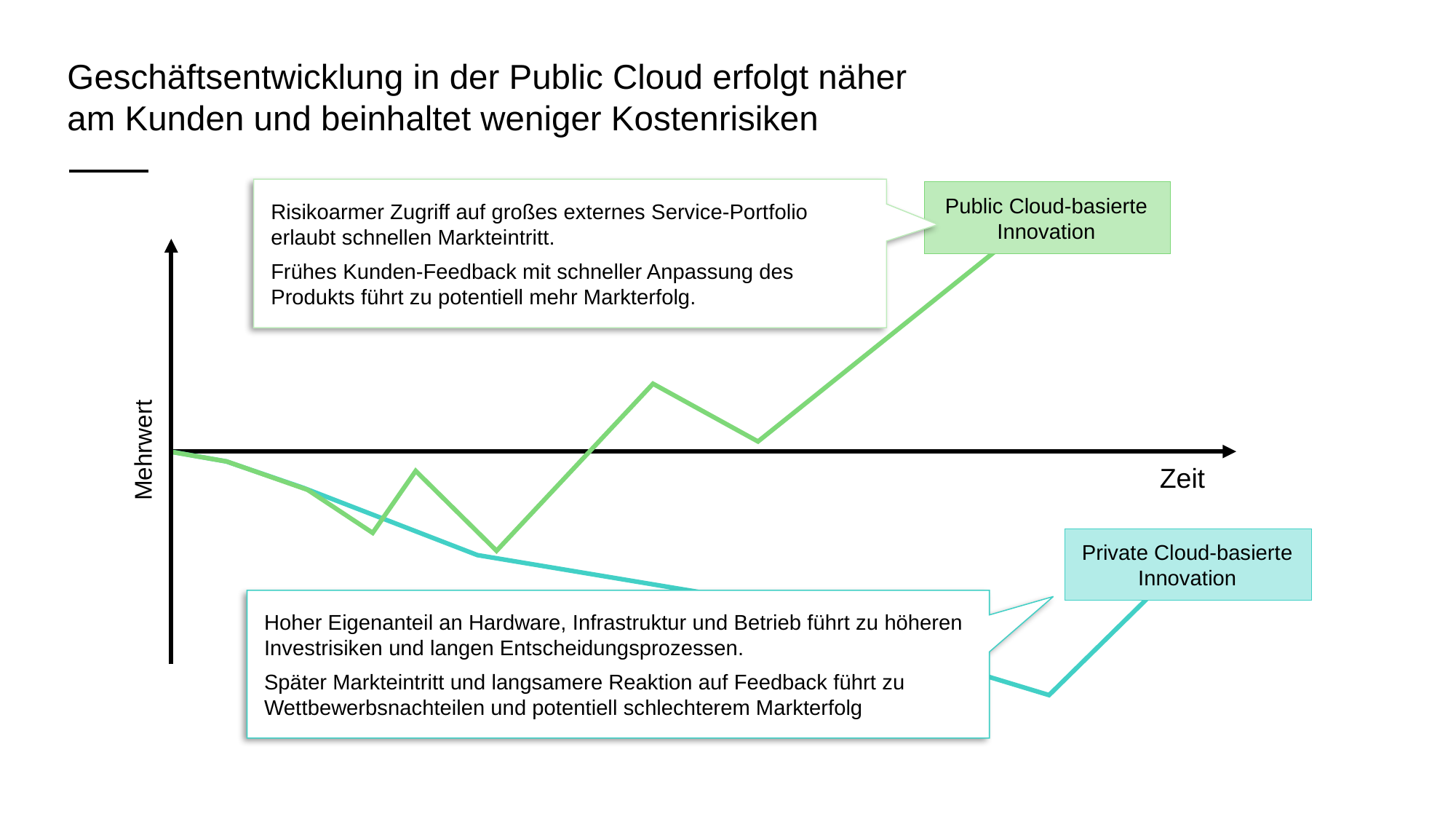

# Geschäftsentwicklung in der Public Cloud erfolgt näher am Kunden und beinhaltet weniger Kostenrisiken
Risikoarmer Zugriff auf großes externes Service-Portfolio erlaubt schnellen Markteintritt.
Frühes Kunden-Feedback mit schneller Anpassung des Produkts führt zu potentiell mehr Markterfolg.
Public Cloud-basierte Innovation

Mehrwert

Zeit
Private Cloud-basierte Innovation
Hoher Eigenanteil an Hardware, Infrastruktur und Betrieb führt zu höheren Investrisiken und langen Entscheidungsprozessen.
Später Markteintritt und langsamere Reaktion auf Feedback führt zu Wettbewerbsnachteilen und potentiell schlechterem Markterfolg